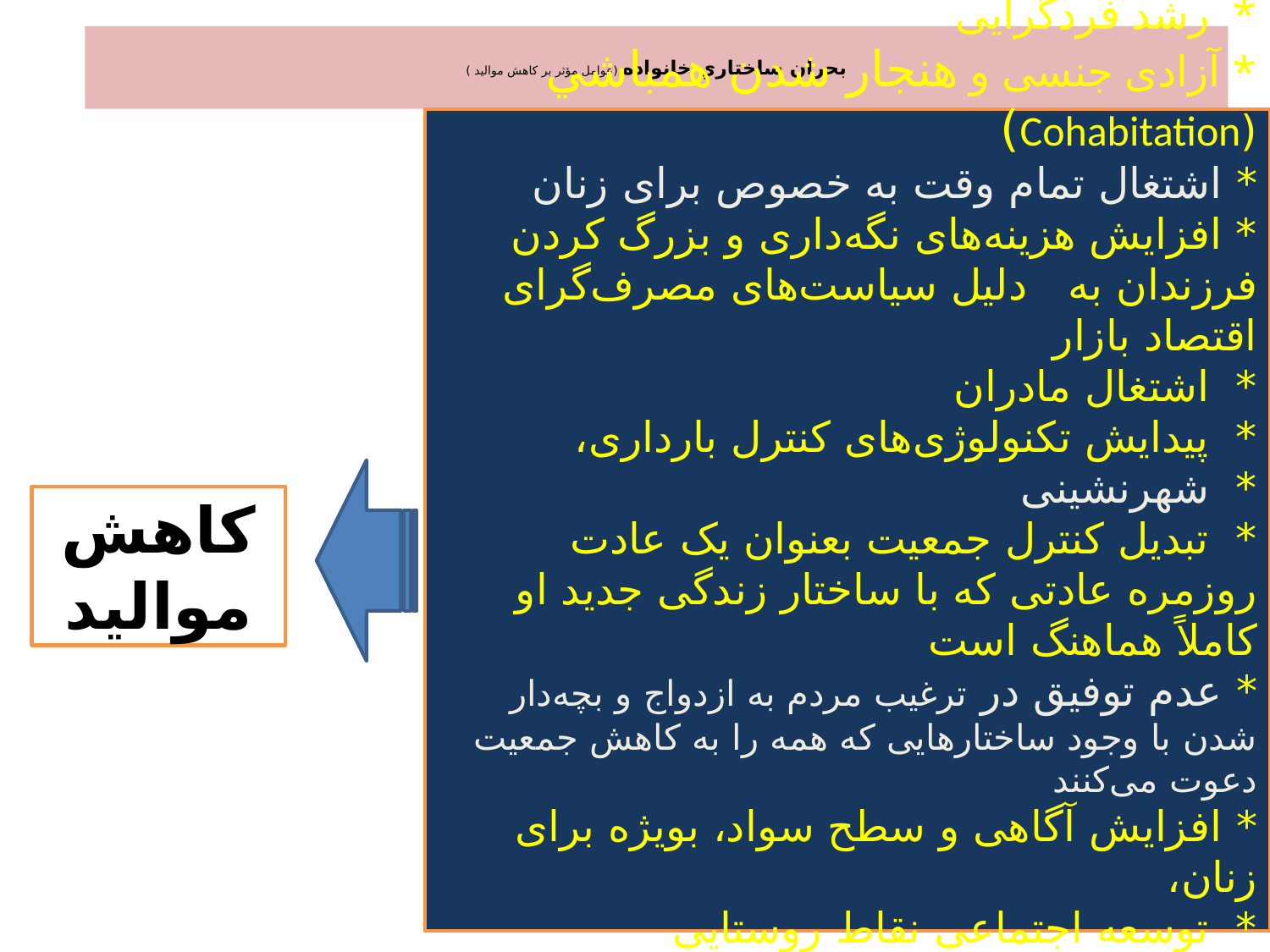

# بحران ساختاري خانواده (عوامل مؤثر بر کاهش موالید )

* تغییر الگوی خانوادگى
*  رشد فردگرایى
* آزادی جنسى و هنجار شدن همباشي (Cohabitation)
* اشتغال تمام وقت به خصوص برای زنان
* افزایش هزینه‌های نگه‌داری و بزرگ کردن فرزندان به   دلیل سیاست‌های مصرف‌گرای اقتصاد بازار
*  اشتغال مادران
*  پیدایش تکنولوژی‌های کنترل باردارى،
*  شهرنشینی
*  تبدیل کنترل جمعیت بعنوان یک عادت روزمره عادتی که با ساختار زندگی جدید او کاملاً هماهنگ است
* عدم توفیق در ترغیب مردم به ازدواج و بچه‌دار شدن با وجود ساختارهایی که همه را به کاهش جمعیت دعوت می‌کنند
* افزایش آگاهی و سطح سواد، بویژه برای زنان،
*  توسعه اجتماعی نقاط روستایی
* گسترش شبکه­های بهداشتی،
*  هم­چنین موافقت علمای مذهبی و حمایت آنان

کاهش موالید